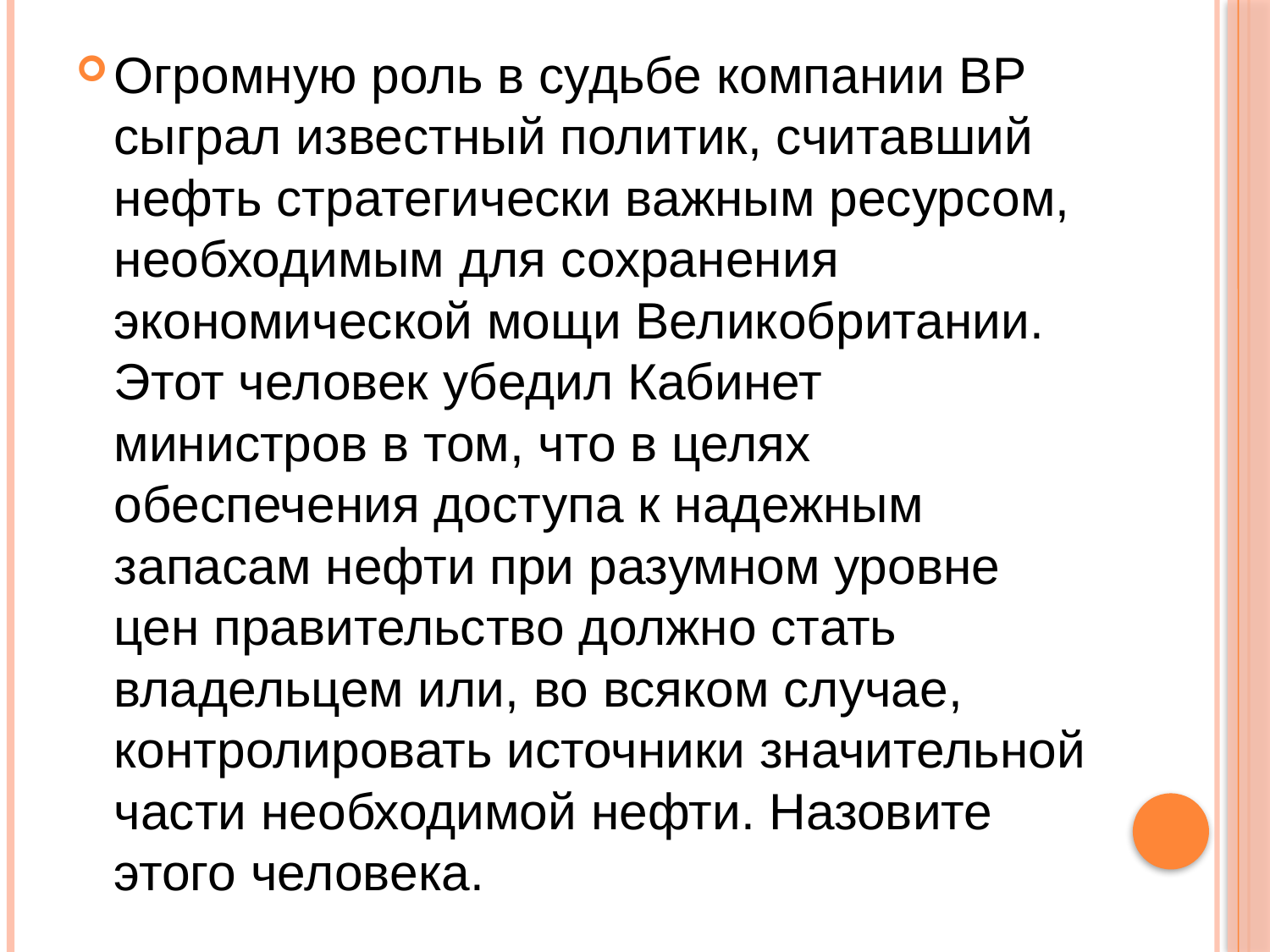

Огромную роль в судьбе компании BP сыграл известный политик, считавший нефть стратегически важным ресурсом, необходимым для сохранения экономической мощи Великобритании. Этот человек убедил Кабинет министров в том, что в целях обеспечения доступа к надежным запасам нефти при разумном уровне цен правительство должно стать владельцем или, во всяком случае, контролировать источники значительной части необходимой нефти. Назовите этого человека.
#